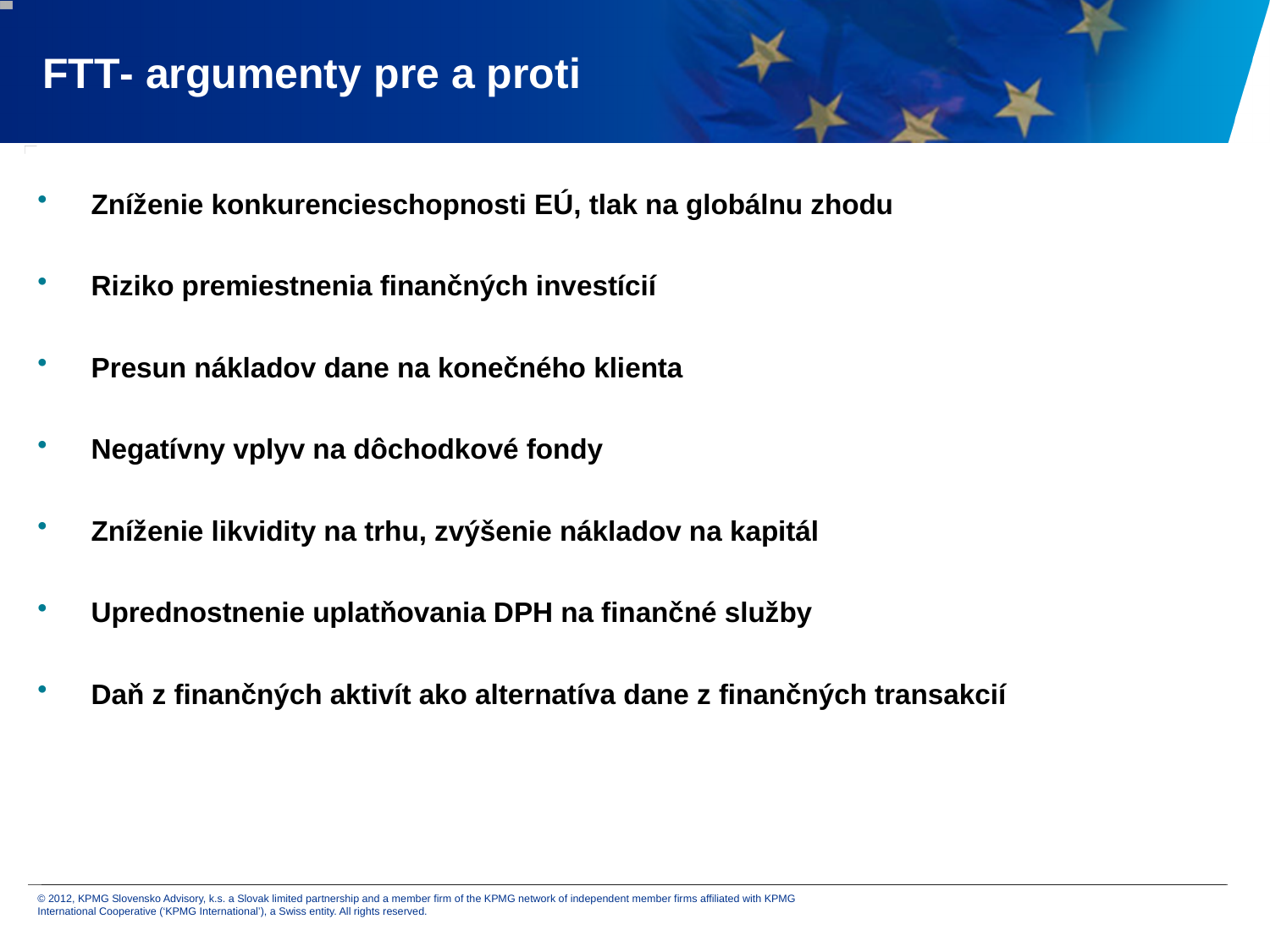

# FTT- argumenty pre a proti
   Zníženie konkurencieschopnosti EÚ, tlak na globálnu zhodu
   Riziko premiestnenia finančných investícií
   Presun nákladov dane na konečného klienta
   Negatívny vplyv na dôchodkové fondy
   Zníženie likvidity na trhu, zvýšenie nákladov na kapitál
   Uprednostnenie uplatňovania DPH na finančné služby
   Daň z finančných aktivít ako alternatíva dane z finančných transakcií

© 2012, KPMG Slovensko Advisory, k.s. a Slovak limited partnership and a member firm of the KPMG network of independent member firms affiliated with KPMG International Cooperative (‘KPMG International’), a Swiss entity. All rights reserved.